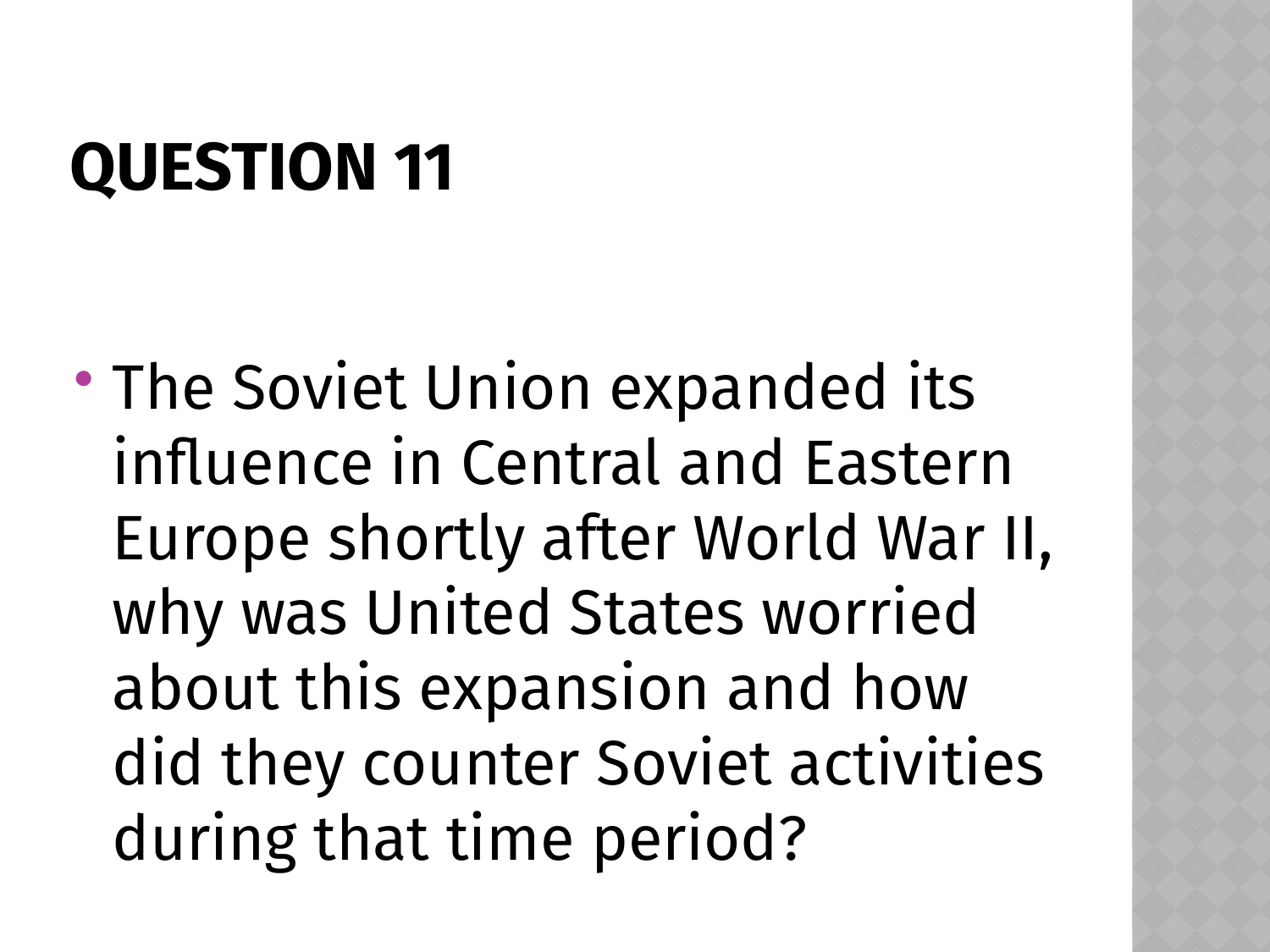

# Question 11

The Soviet Union expanded its influence in Central and Eastern Europe shortly after World War II, why was United States worried about this expansion and how did they counter Soviet activities during that time period?